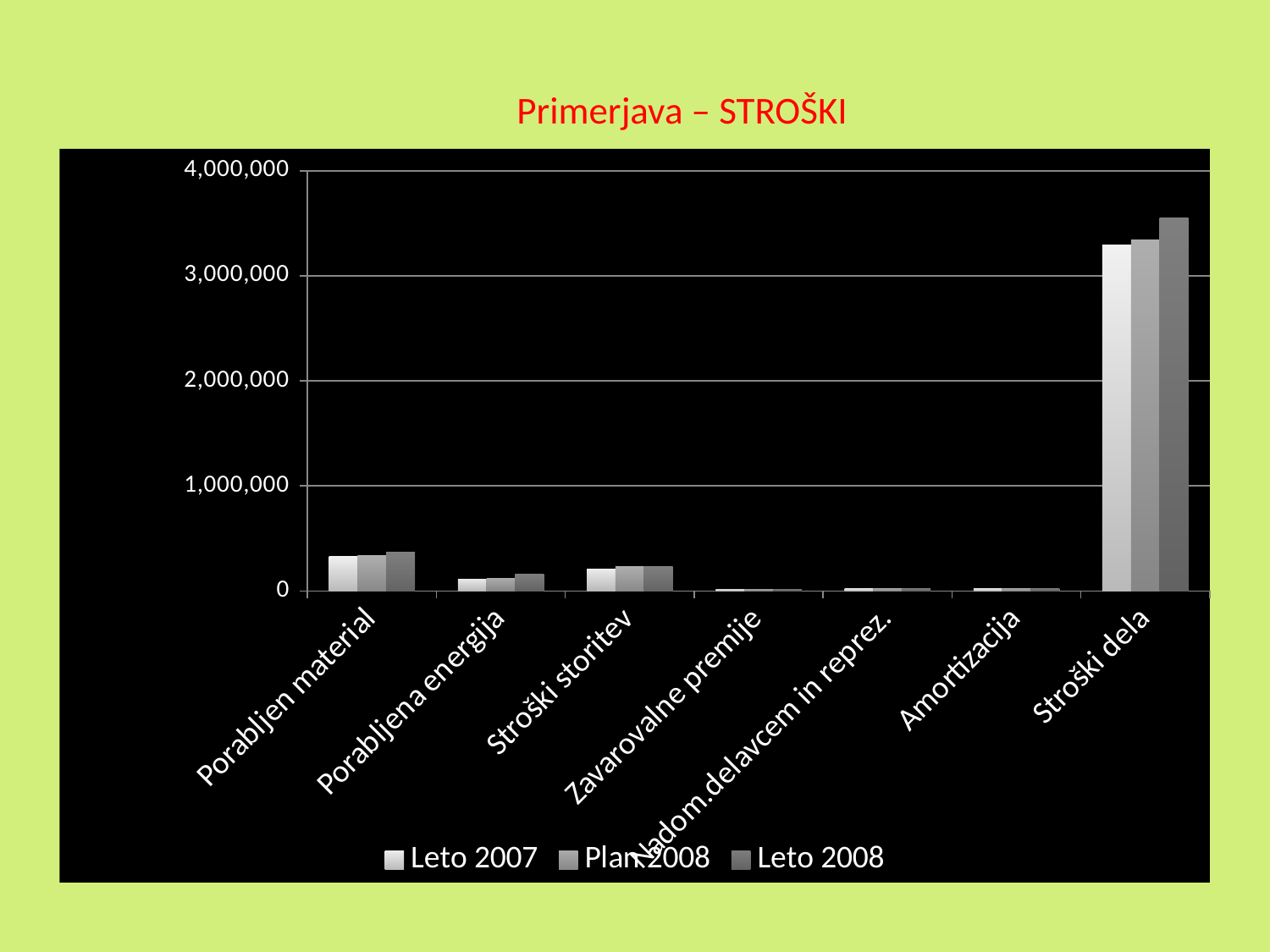

# Primerjava – STROŠKI

### Chart

| Category | Leto 2007 | Plan 2008 | Leto 2008 |
|---|---|---|---|
| Porabljen material | 324890.8 | 333337.96 | 368499.95 |
| Porabljena energija | 112764.1 | 115695.96 | 156143.62 |
| Stroški storitev | 211215.45 | 228668.27 | 231212.42 |
| Zavarovalne premije | 15292.31 | 15613.45 | 15364.76 |
| Nadom.delavcem in reprez. | 18977.41 | 19670.82 | 18542.49 |
| Amortizacija | 20737.58 | 21276.76 | 22992.45 |
| Stroški dela | 3291888.47 | 3341053.16 | 3551128.41 |